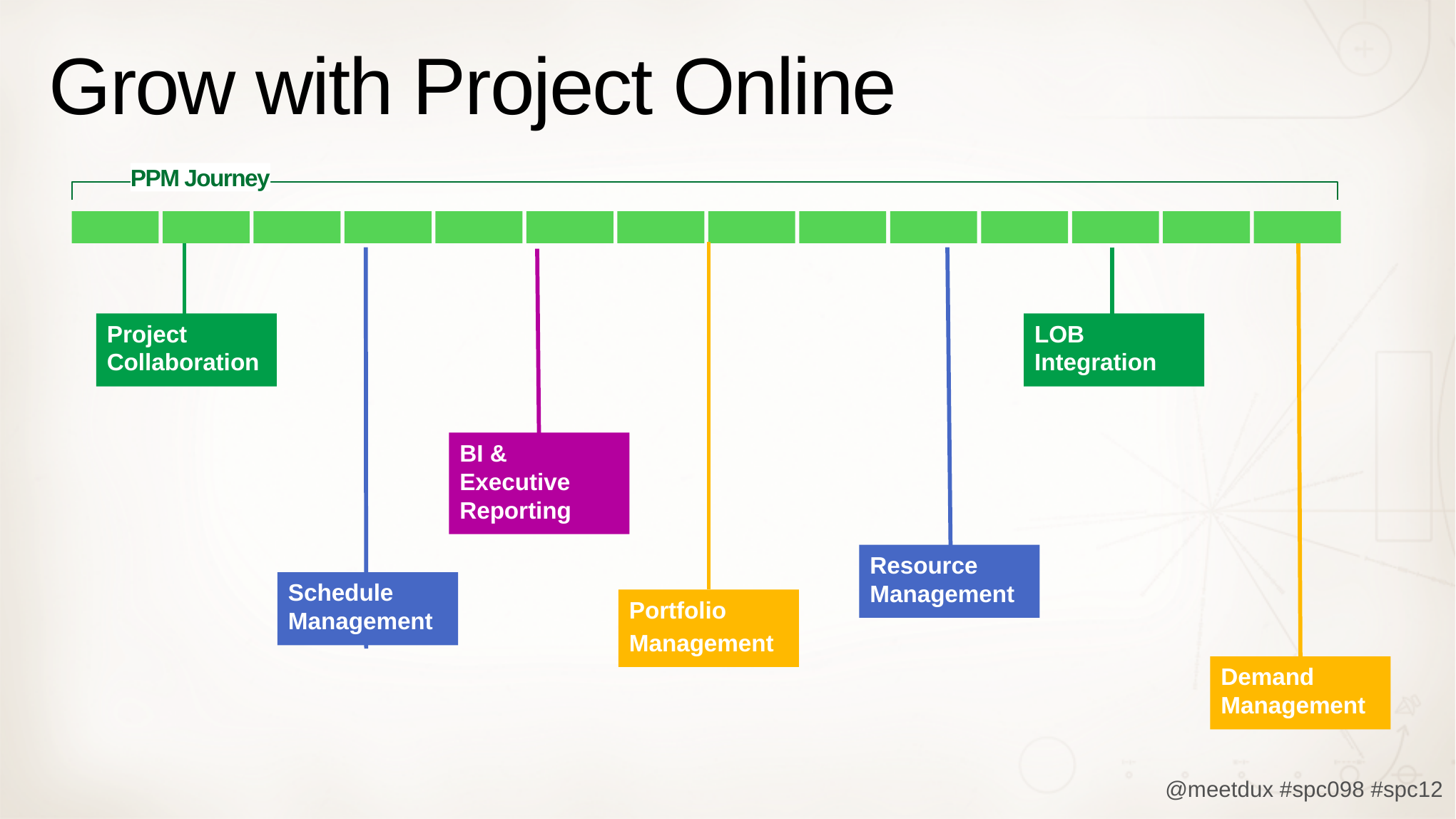

# Grow with Project Online
PPM Journey

Project Collaboration
LOB Integration
BI & Executive Reporting
Resource Management
Schedule Management
Portfolio
Management
Demand Management